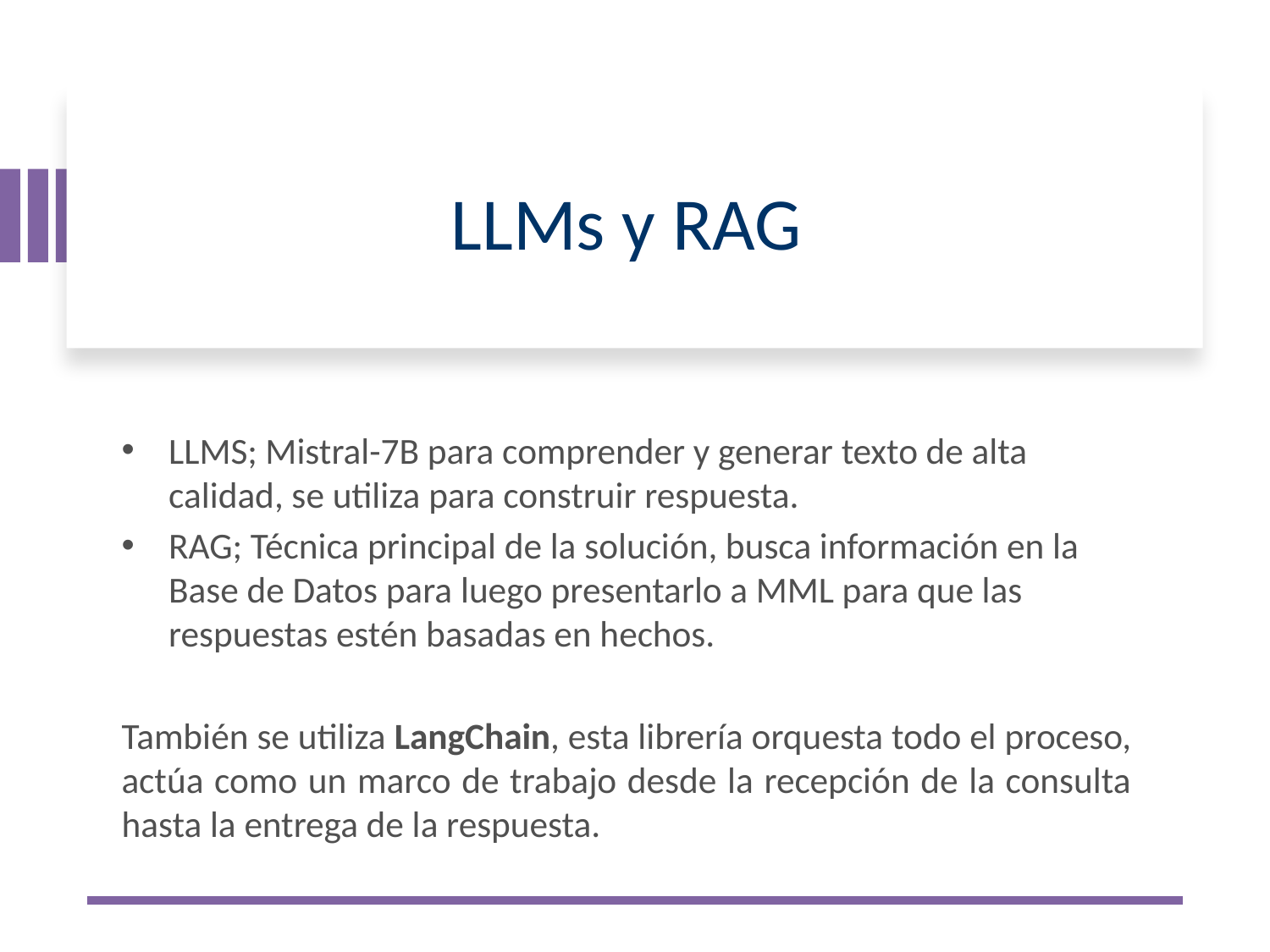

# LLMs y RAG

LLMS; Mistral-7B para comprender y generar texto de alta calidad, se utiliza para construir respuesta.
RAG; Técnica principal de la solución, busca información en la Base de Datos para luego presentarlo a MML para que las respuestas estén basadas en hechos.

También se utiliza LangChain, esta librería orquesta todo el proceso, actúa como un marco de trabajo desde la recepción de la consulta hasta la entrega de la respuesta.